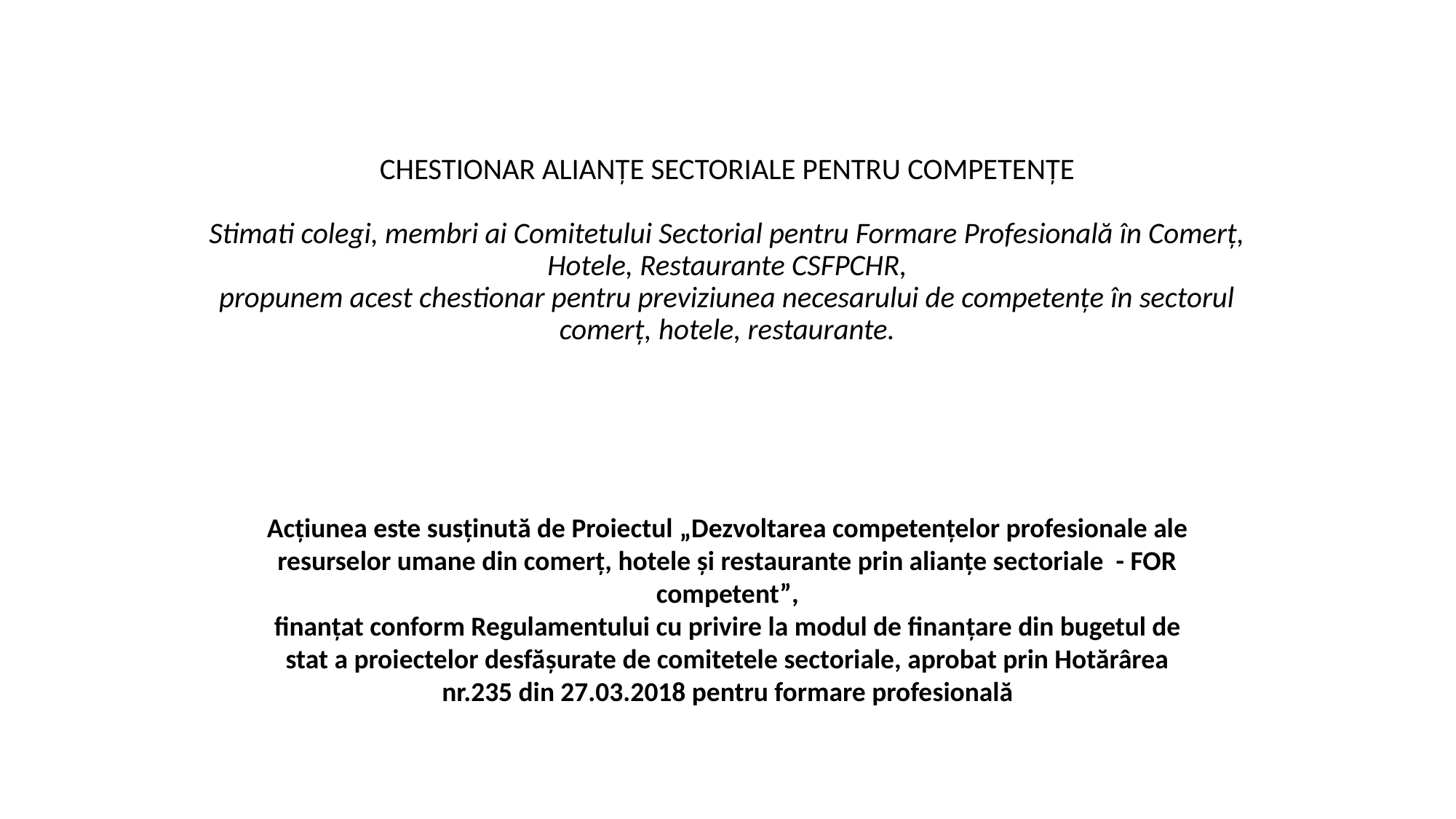

# CHESTIONAR ALIANȚE SECTORIALE PENTRU COMPETENȚE Stimati colegi, membri ai Comitetului Sectorial pentru Formare Profesională în Comerț, Hotele, Restaurante CSFPCHR, propunem acest chestionar pentru previziunea necesarului de competențe în sectorul comerț, hotele, restaurante.
Acțiunea este susținută de Proiectul „Dezvoltarea competențelor profesionale ale resurselor umane din comerț, hotele și restaurante prin alianțe sectoriale  - FOR competent”,
finanțat conform Regulamentului cu privire la modul de finanţare din bugetul de stat a proiectelor desfăşurate de comitetele sectoriale, aprobat prin Hotărârea nr.235 din 27.03.2018 pentru formare profesională